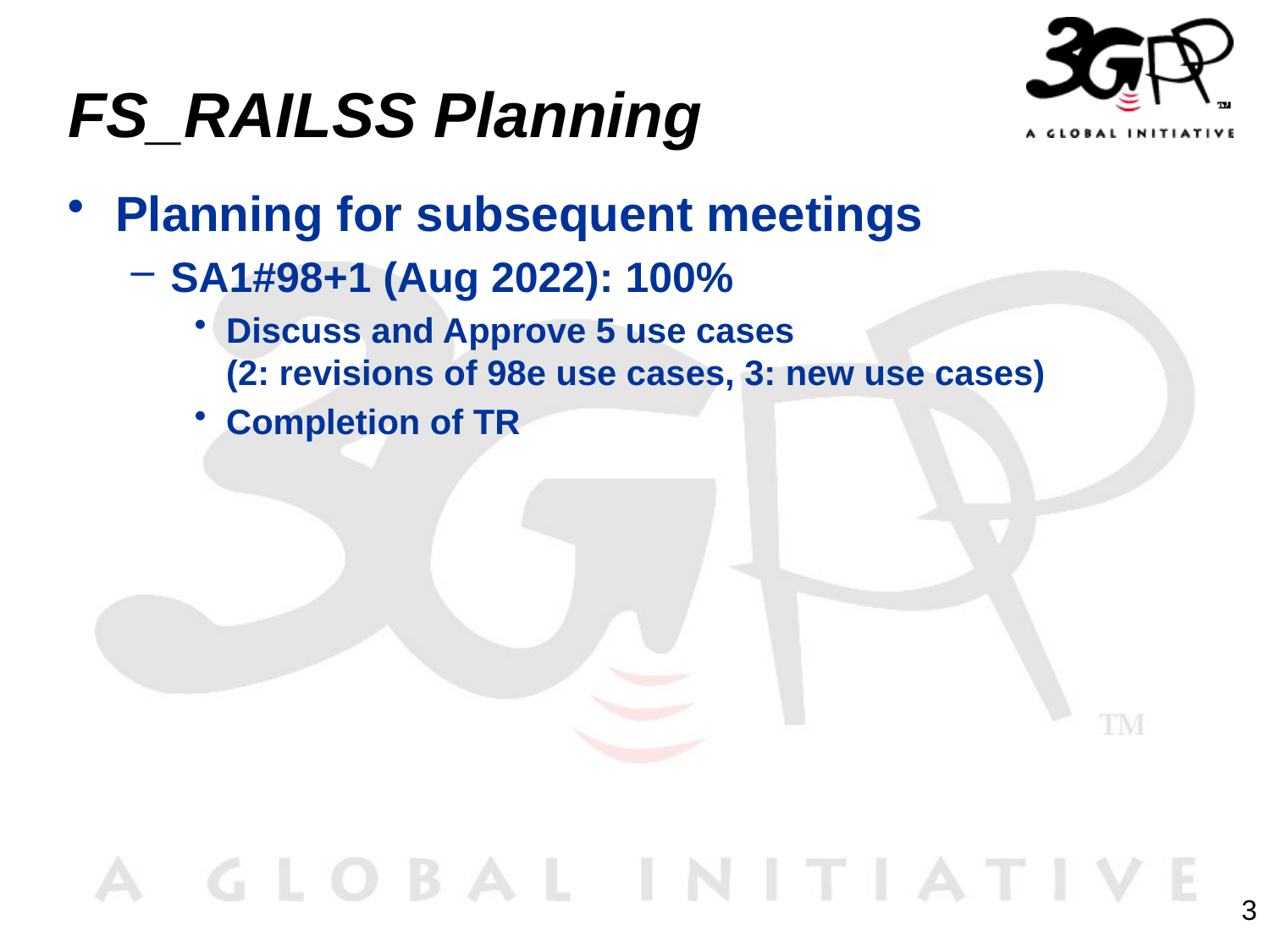

# FS_RAILSS Planning
Planning for subsequent meetings
SA1#98+1 (Aug 2022): 100%
Discuss and Approve 5 use cases
(2: revisions of 98e use cases, 3: new use cases)
Completion of TR

3